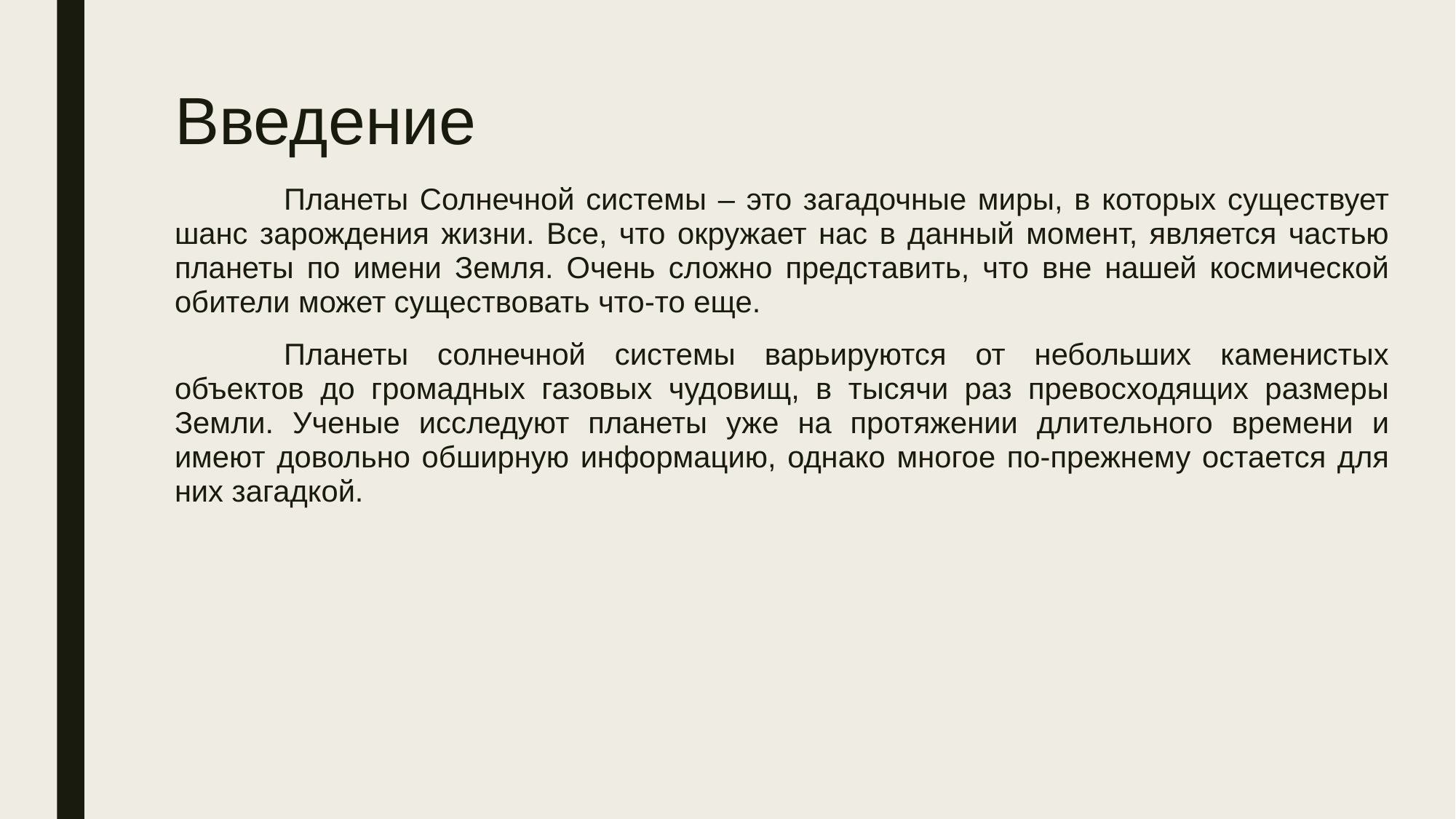

# Введение
	Планеты Солнечной системы – это загадочные миры, в которых существует шанс зарождения жизни. Все, что окружает нас в данный момент, является частью планеты по имени Земля. Очень сложно представить, что вне нашей космической обители может существовать что-то еще.
	Планеты солнечной системы варьируются от небольших каменистых объектов до громадных газовых чудовищ, в тысячи раз превосходящих размеры Земли. Ученые исследуют планеты уже на протяжении длительного времени и имеют довольно обширную информацию, однако многое по-прежнему остается для них загадкой.